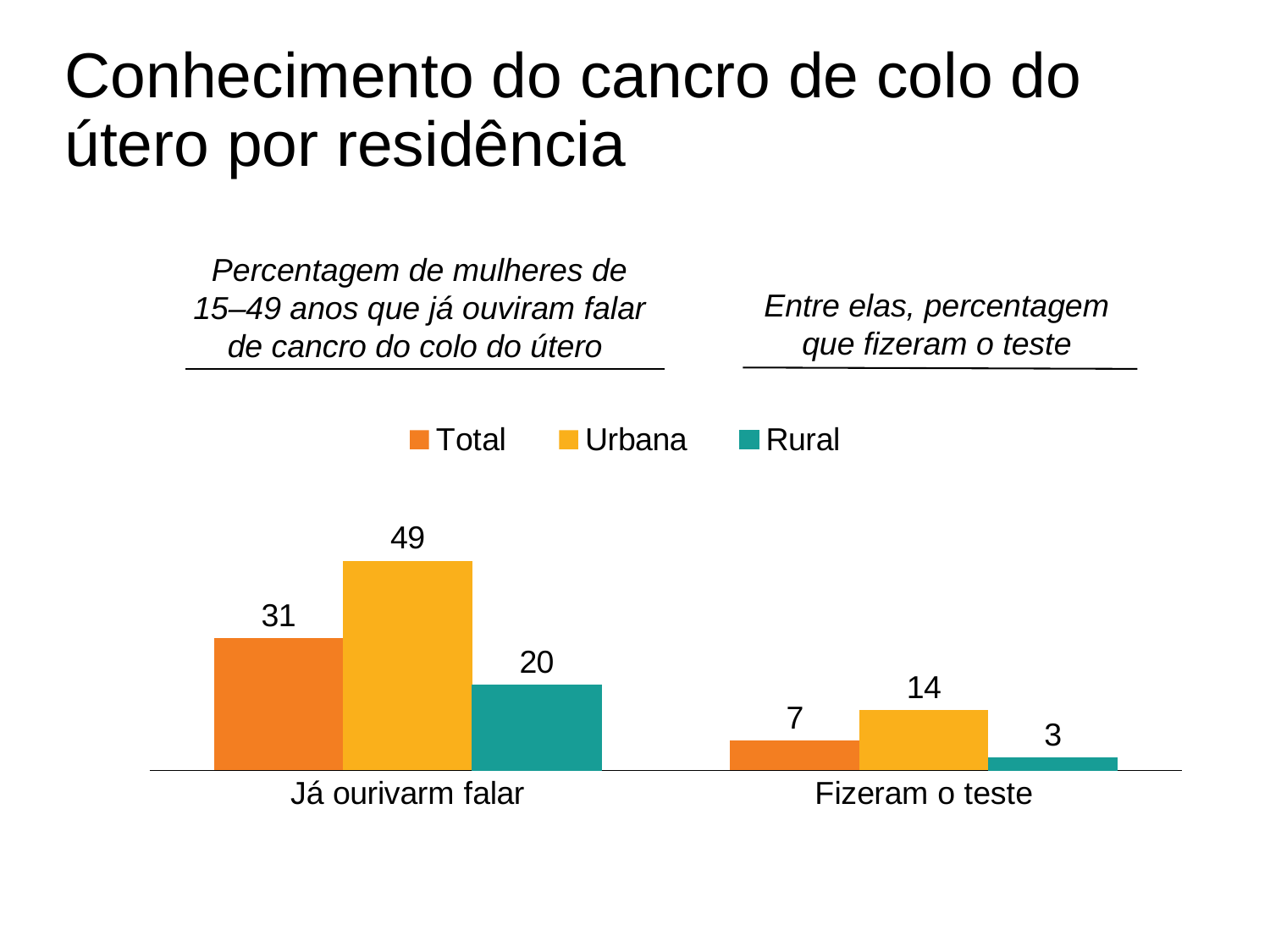

# Conhecimento do cancro de colo do útero por residência
Percentagem de mulheres de 15–49 anos que já ouviram falar de cancro do colo do útero

### Chart

| Category | Total | Urbana | Rural |
|---|---|---|---|
| Já ourivarm falar | 31.0 | 49.0 | 20.0 |
| Fizeram o teste | 7.0 | 14.0 | 3.0 |
Entre elas, percentagem que fizeram o teste